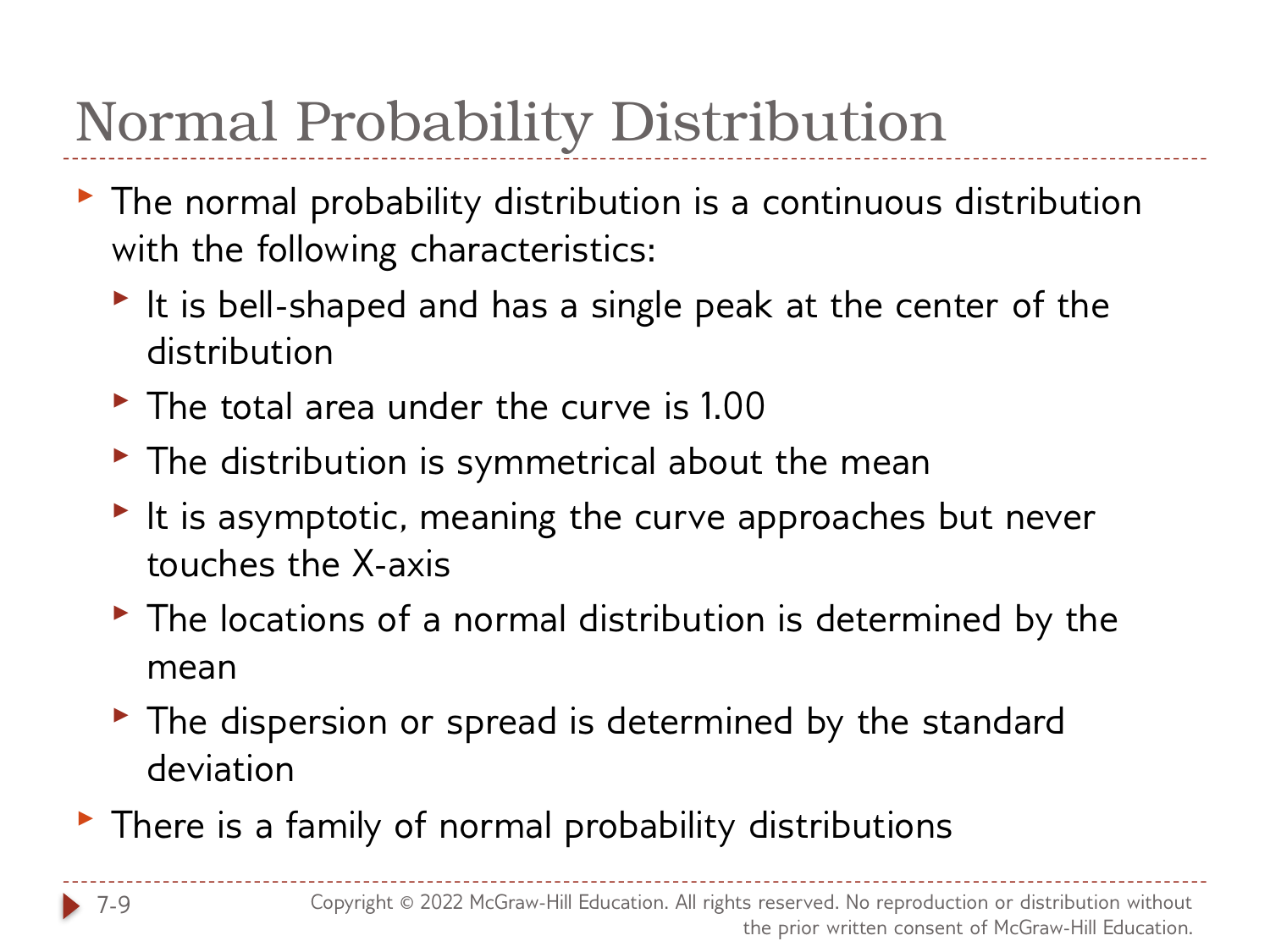

# Normal Probability Distribution
The normal probability distribution is a continuous distribution with the following characteristics:
It is bell-shaped and has a single peak at the center of the distribution
The total area under the curve is 1.00
The distribution is symmetrical about the mean
It is asymptotic, meaning the curve approaches but never touches the X-axis
The locations of a normal distribution is determined by the mean
The dispersion or spread is determined by the standard deviation
There is a family of normal probability distributions
7-9
Copyright © 2022 McGraw-Hill Education. All rights reserved. No reproduction or distribution without the prior written consent of McGraw-Hill Education.